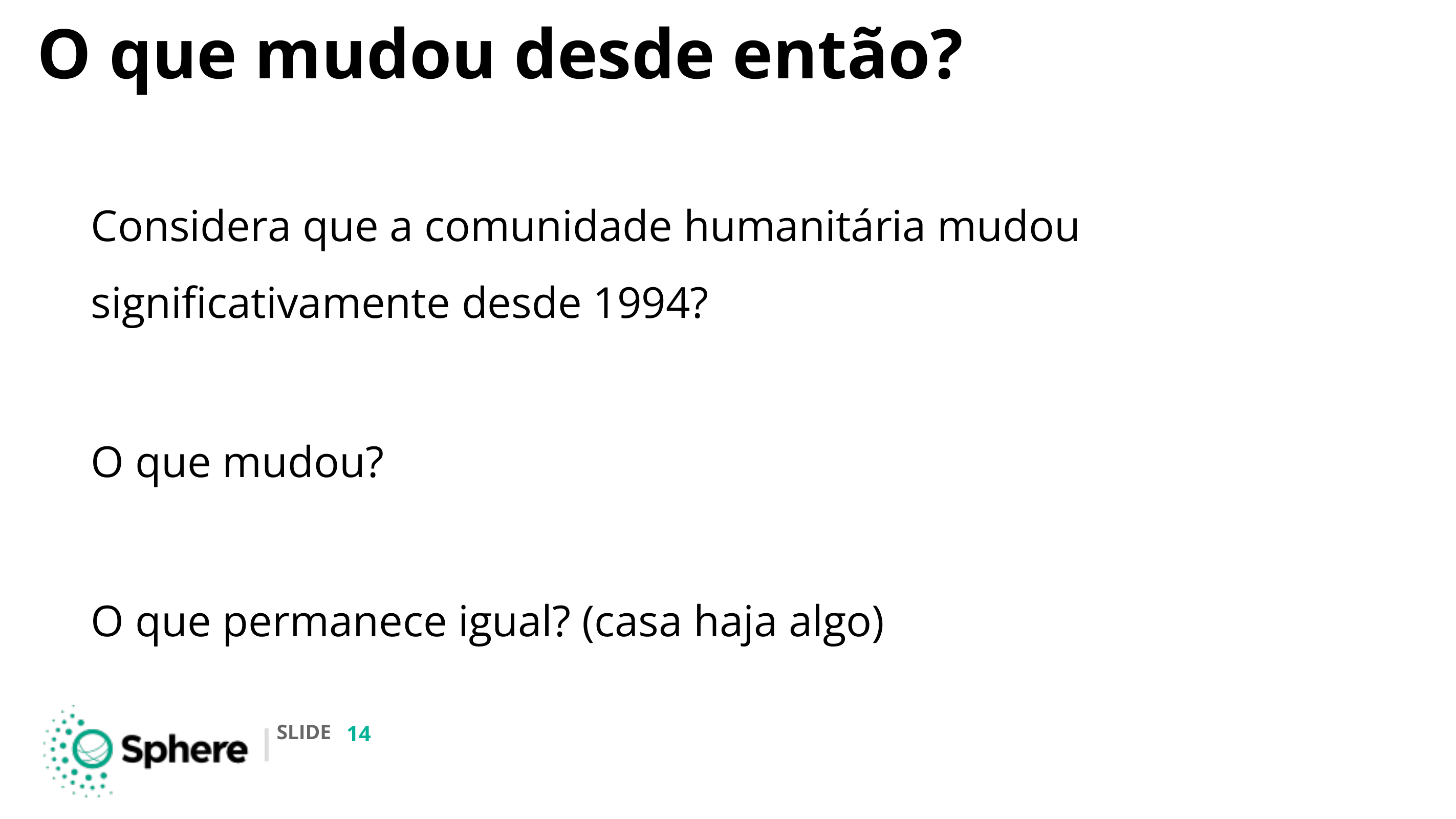

# O que mudou desde então?
Considera que a comunidade humanitária mudou significativamente desde 1994?

O que mudou?

O que permanece igual? (casa haja algo)
14